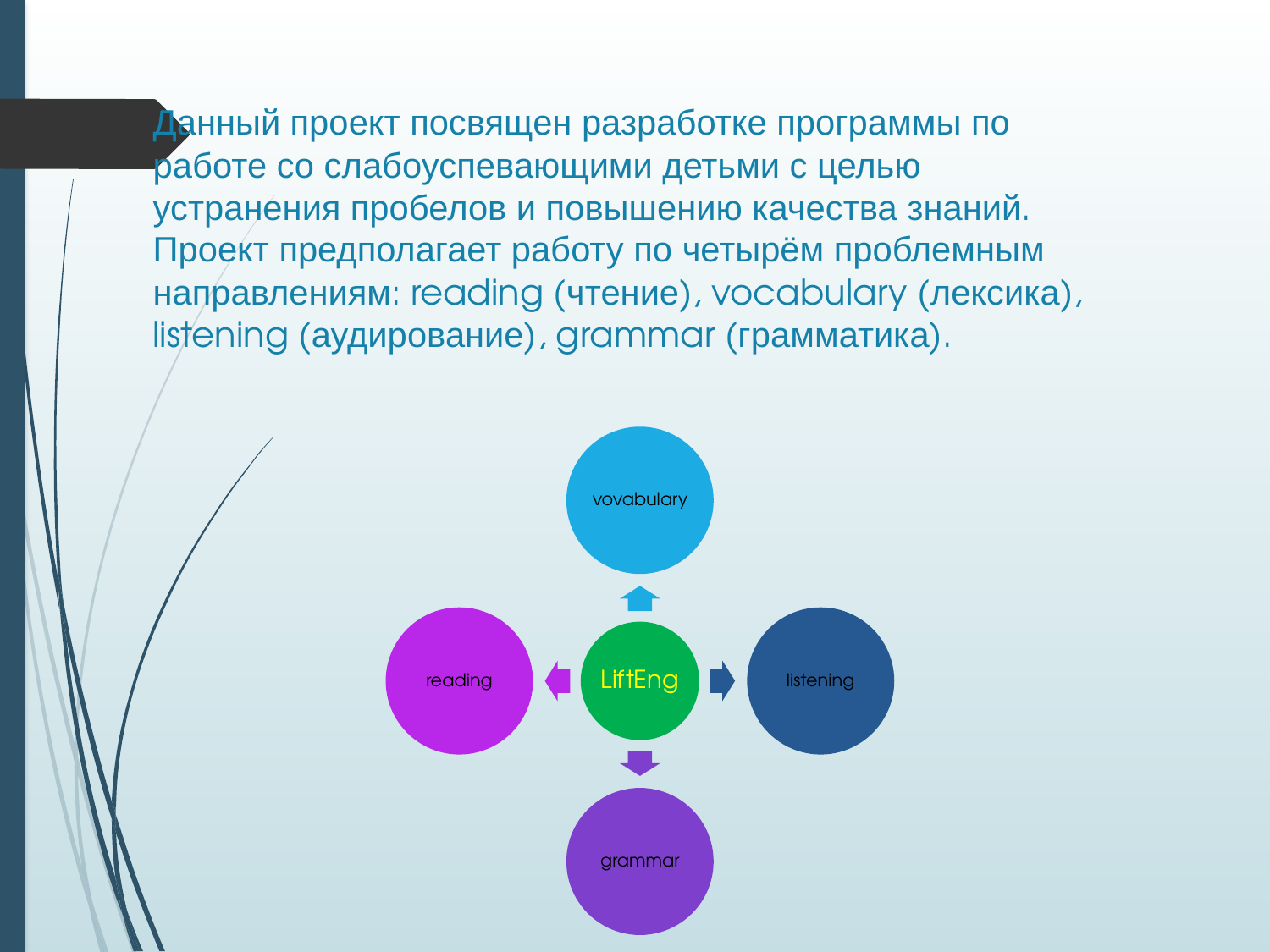

# Данный проект посвящен разработке программы по работе со слабоуспевающими детьми с целью устранения пробелов и повышению качества знаний. Проект предполагает работу по четырём проблемным направлениям: reading (чтение), vocabulary (лексика), listening (аудирование), grammar (грамматика).
LiftEng

vovabulary

listening

grammar

reading